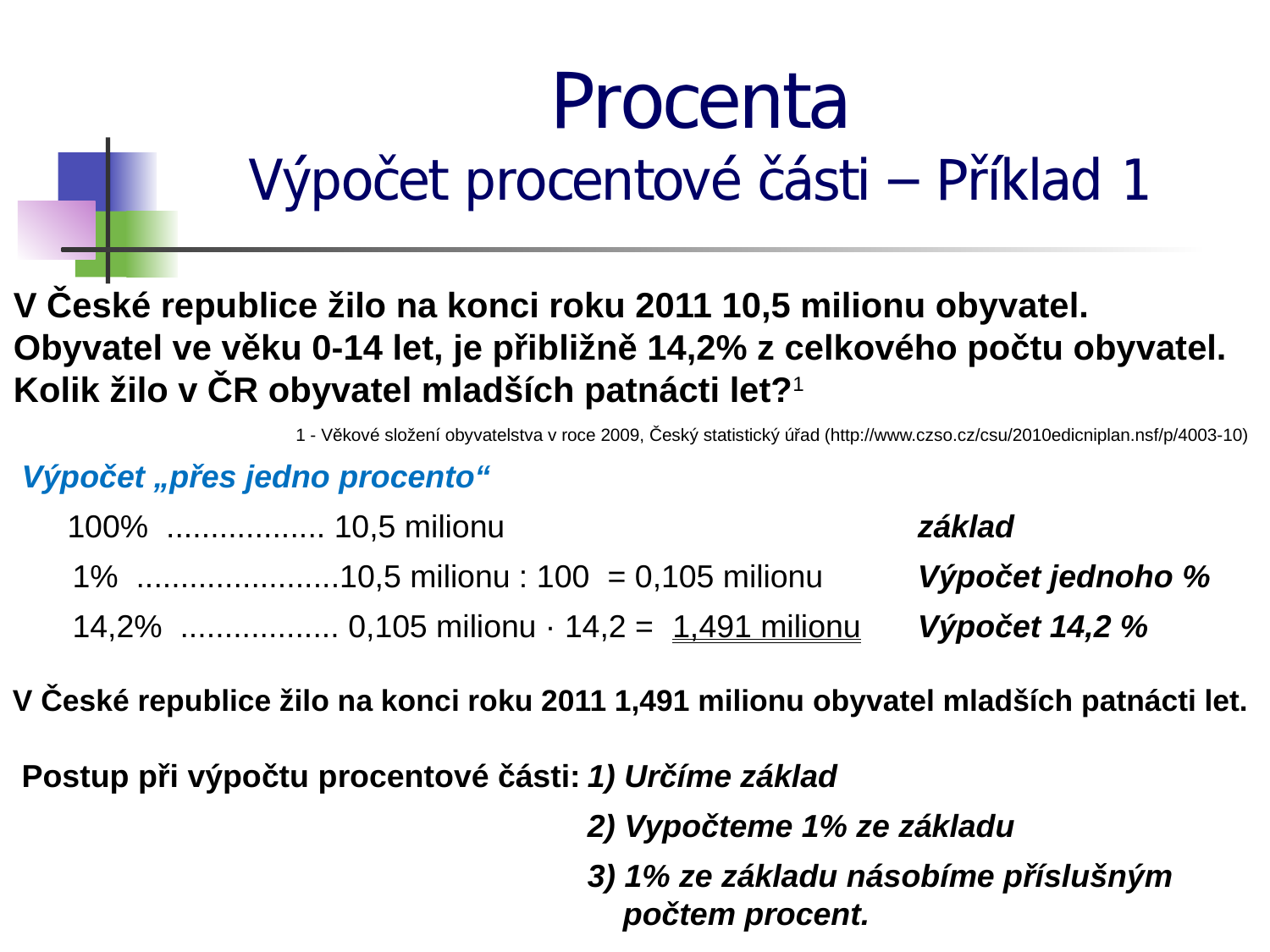

# Procenta Výpočet procentové části – Příklad 1
V České republice žilo na konci roku 2011 10,5 milionu obyvatel.
Obyvatel ve věku 0-14 let, je přibližně 14,2% z celkového počtu obyvatel.
Kolik žilo v ČR obyvatel mladších patnácti let?1
1 - Věkové složení obyvatelstva v roce 2009, Český statistický úřad (http://www.czso.cz/csu/2010edicniplan.nsf/p/4003-10)
Výpočet „přes jedno procento“
100%  .................. 10,5 milionu
základ
1%  .......................10,5 milionu : 100
= 0,105 milionu
Výpočet jednoho %
14,2%  .................. 0,105 milionu · 14,2
=
1,491 milionu
Výpočet 14,2 %
V České republice žilo na konci roku 2011 1,491 milionu obyvatel mladších patnácti let.
Postup při výpočtu procentové části:
1) Určíme základ
2) Vypočteme 1% ze základu
3) 1% ze základu násobíme příslušným
    počtem procent.